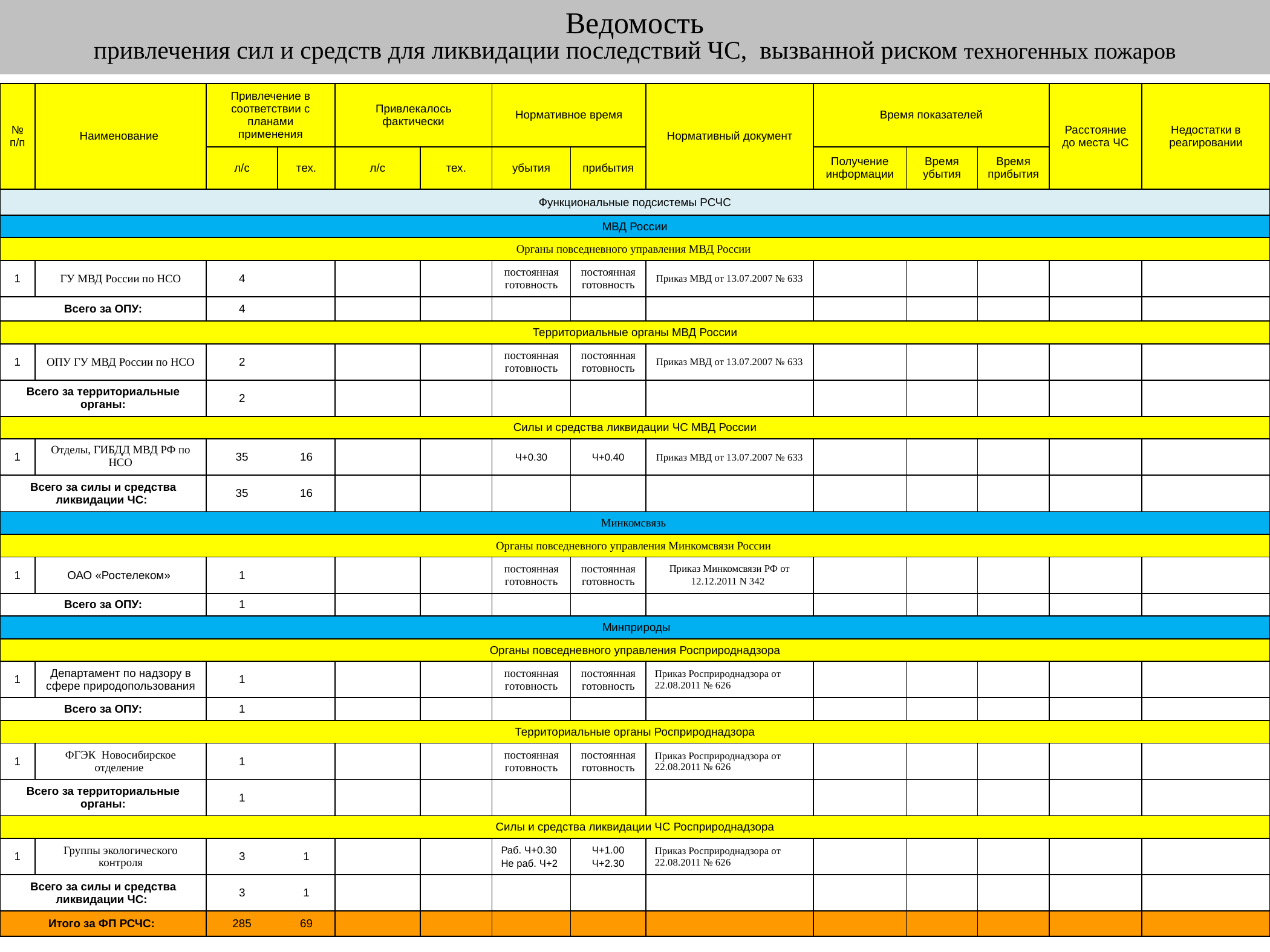

Ведомость
привлечения сил и средств для ликвидации последствий ЧС,  вызванной риском техногенных пожаров
| № п/п | Наименование | Привлечение в соответствии с планами применения |  | Привлекалось фактически |  | Нормативное время |  | Нормативный документ | Время показателей |  |  | Расстояние до места ЧС | Недостатки в реагировании |
| --- | --- | --- | --- | --- | --- | --- | --- | --- | --- | --- | --- | --- | --- |
|  |  | л/с | тех. | л/с | тех. | убытия | прибытия |  | Получение информации | Время убытия | Время прибытия |  |  |
| Функциональные подсистемы РСЧС |  |  |  |  |  |  |  |  |  |  |  |  |  |
| МВД России |  |  |  |  |  |  |  |  |  |  |  |  |  |
| Органы повседневного управления МВД России |  |  |  |  |  |  |  |  |  |  |  |  |  |
| 1 | ГУ МВД России по НСО | 4 |  |  |  | постоянная готовность | постоянная готовность | Приказ МВД от 13.07.2007 № 633 |  |  |  |  |  |
| Всего за ОПУ: |  | 4 |  |  |  |  |  |  |  |  |  |  |  |
| Территориальные органы МВД России |  |  |  |  |  |  |  |  |  |  |  |  |  |
| 1 | ОПУ ГУ МВД России по НСО | 2 |  |  |  | постоянная готовность | постоянная готовность | Приказ МВД от 13.07.2007 № 633 |  |  |  |  |  |
| Всего за территориальные органы: |  | 2 |  |  |  |  |  |  |  |  |  |  |  |
| Силы и средства ликвидации ЧС МВД России |  |  |  |  |  |  |  |  |  |  |  |  |  |
| 1 | Отделы, ГИБДД МВД РФ по НСО | 35 | 16 |  |  | Ч+0.30 | Ч+0.40 | Приказ МВД от 13.07.2007 № 633 |  |  |  |  |  |
| Всего за силы и средства ликвидации ЧС: |  | 35 | 16 |  |  |  |  |  |  |  |  |  |  |
| Минкомсвязь |  |  |  |  |  |  |  |  |  |  |  |  |  |
| Органы повседневного управления Минкомсвязи России |  |  |  |  |  |  |  |  |  |  |  |  |  |
| 1 | ОАО «Ростелеком» | 1 |  |  |  | постоянная готовность | постоянная готовность | Приказ Минкомсвязи РФ от 12.12.2011 N 342 |  |  |  |  |  |
| Всего за ОПУ: |  | 1 |  |  |  |  |  |  |  |  |  |  |  |
| Минприроды |  |  |  |  |  |  |  |  |  |  |  |  |  |
| Органы повседневного управления Росприроднадзора |  |  |  |  |  |  |  |  |  |  |  |  |  |
| 1 | Департамент по надзору в сфере природопользования | 1 |  |  |  | постоянная готовность | постоянная готовность | Приказ Росприроднадзора от 22.08.2011 № 626 |  |  |  |  |  |
| Всего за ОПУ: |  | 1 |  |  |  |  |  |  |  |  |  |  |  |
| Территориальные органы Росприроднадзора |  |  |  |  |  |  |  |  |  |  |  |  |  |
| 1 | ФГЭК Новосибирское отделение | 1 |  |  |  | постоянная готовность | постоянная готовность | Приказ Росприроднадзора от 22.08.2011 № 626 |  |  |  |  |  |
| Всего за территориальные органы: |  | 1 |  |  |  |  |  |  |  |  |  |  |  |
| Силы и средства ликвидации ЧС Росприроднадзора |  |  |  |  |  |  |  |  |  |  |  |  |  |
| 1 | Группы экологического контроля | 3 | 1 |  |  | Раб. Ч+0.30 Не раб. Ч+2 | Ч+1.00 Ч+2.30 | Приказ Росприроднадзора от 22.08.2011 № 626 |  |  |  |  |  |
| Всего за силы и средства ликвидации ЧС: |  | 3 | 1 |  |  |  |  |  |  |  |  |  |  |
| Итого за ФП РСЧС: |  | 285 | 69 |  |  |  |  |  |  |  |  |  |  |